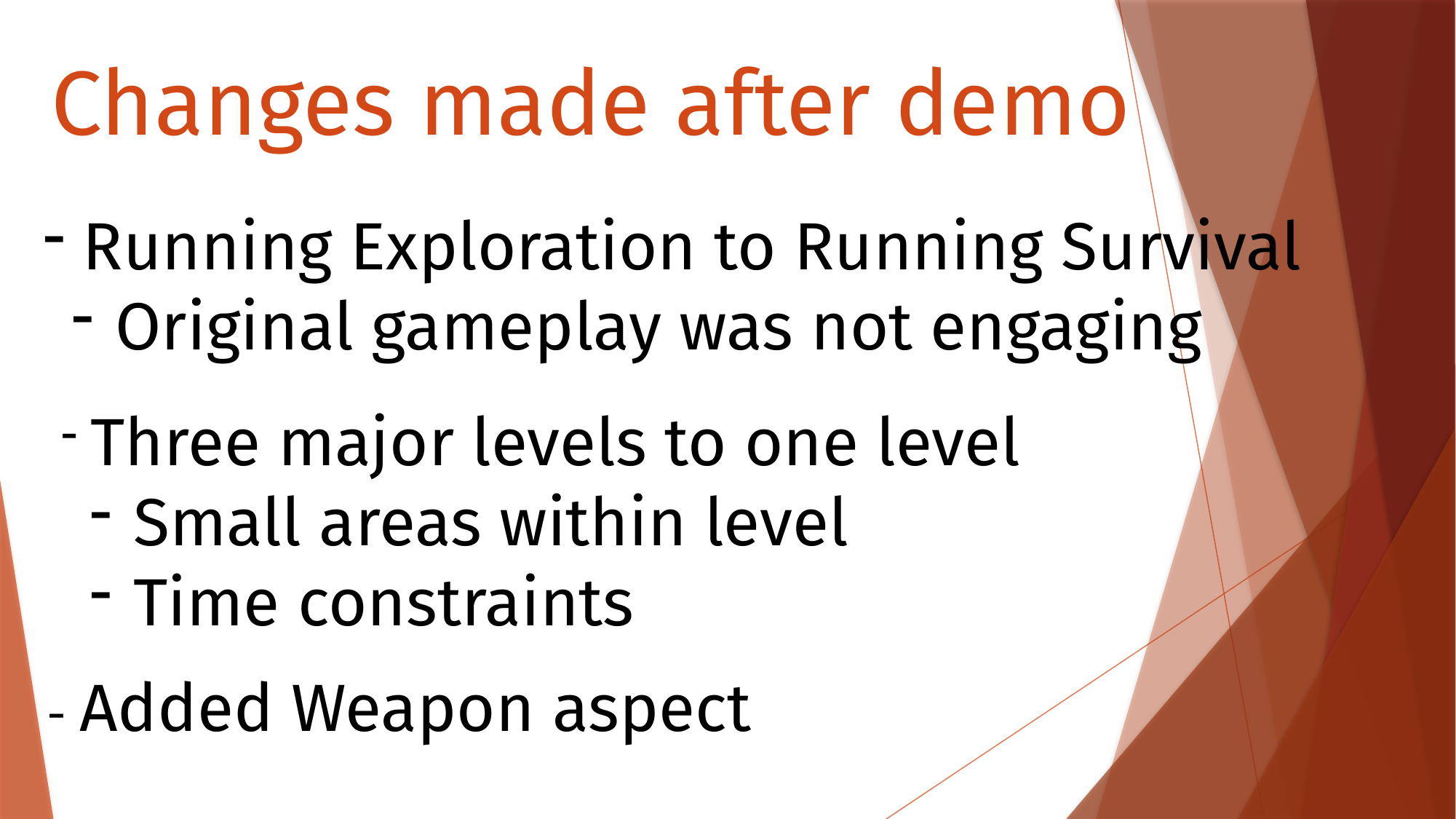

# Changes made after demo
 Running Exploration to Running Survival
 Original gameplay was not engaging

 Three major levels to one level
 Small areas within level
 Time constraints
- Added Weapon aspect